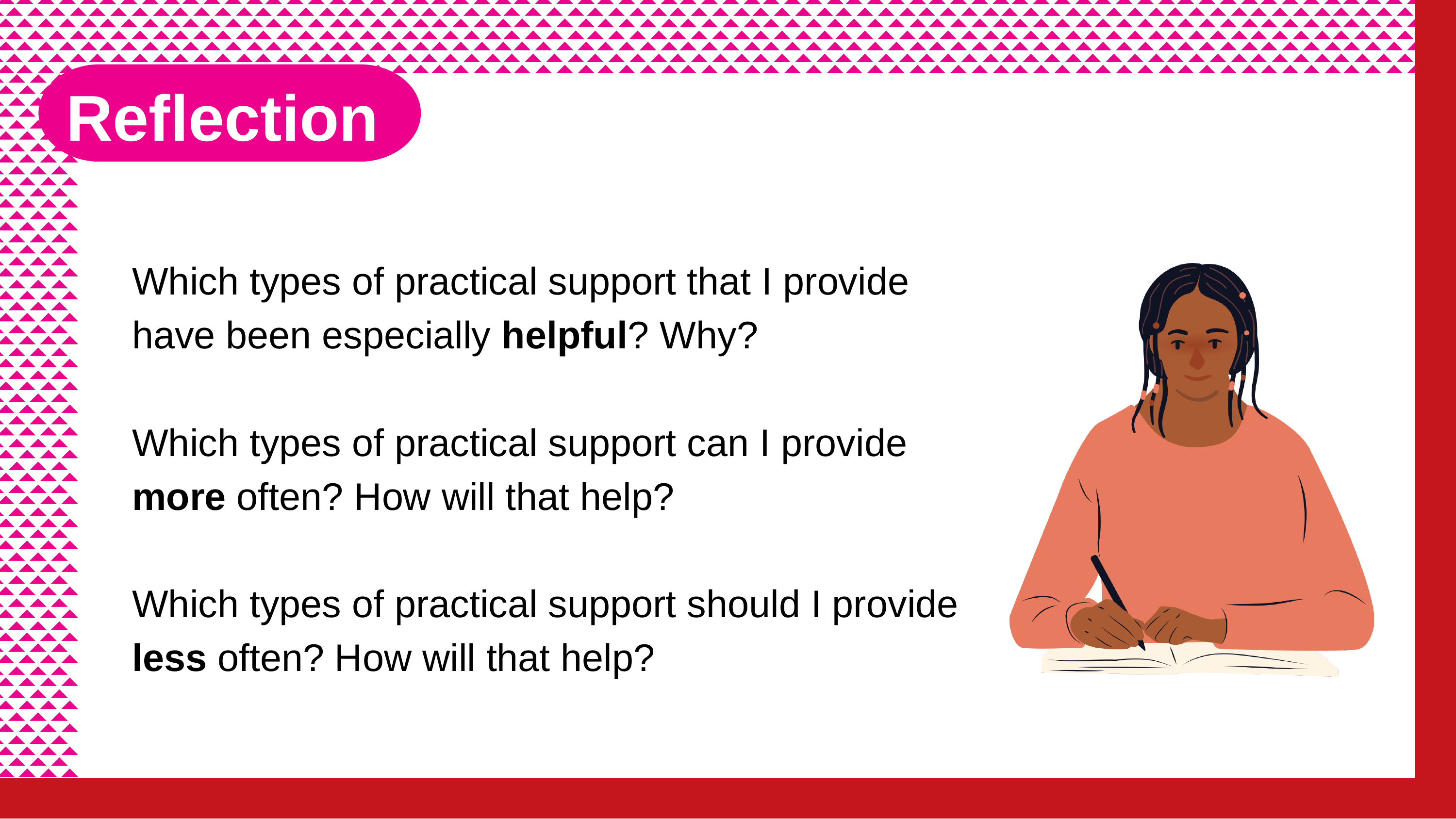

Reflection

Which types of practical support that I provide  have been especially helpful? Why?

Which types of practical support can I provide more often? How will that help?

Which types of practical support should I provide less often? How will that help?